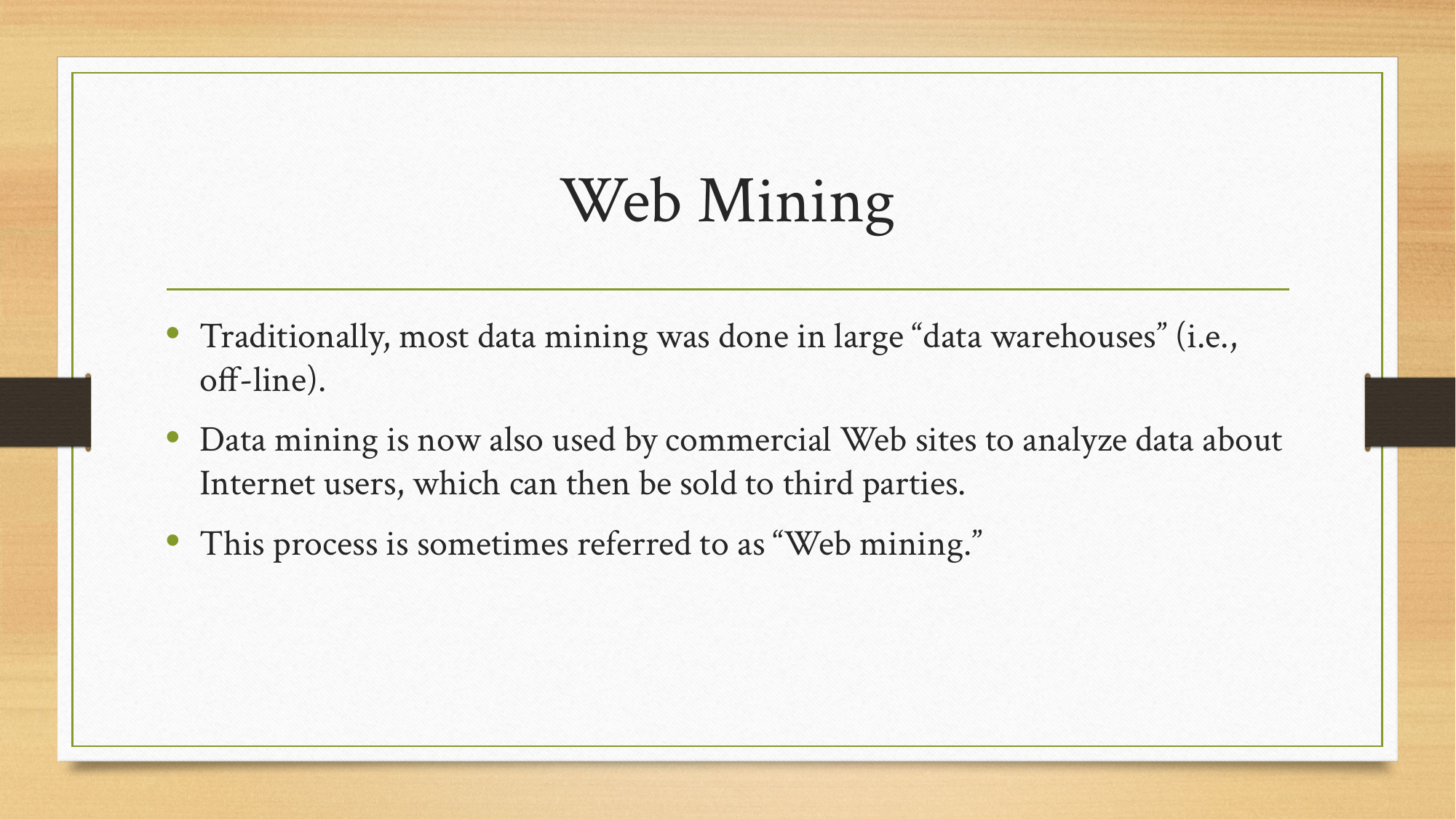

# Web Mining
Traditionally, most data mining was done in large “data warehouses” (i.e., off-line).
Data mining is now also used by commercial Web sites to analyze data about Internet users, which can then be sold to third parties.
This process is sometimes referred to as “Web mining.”